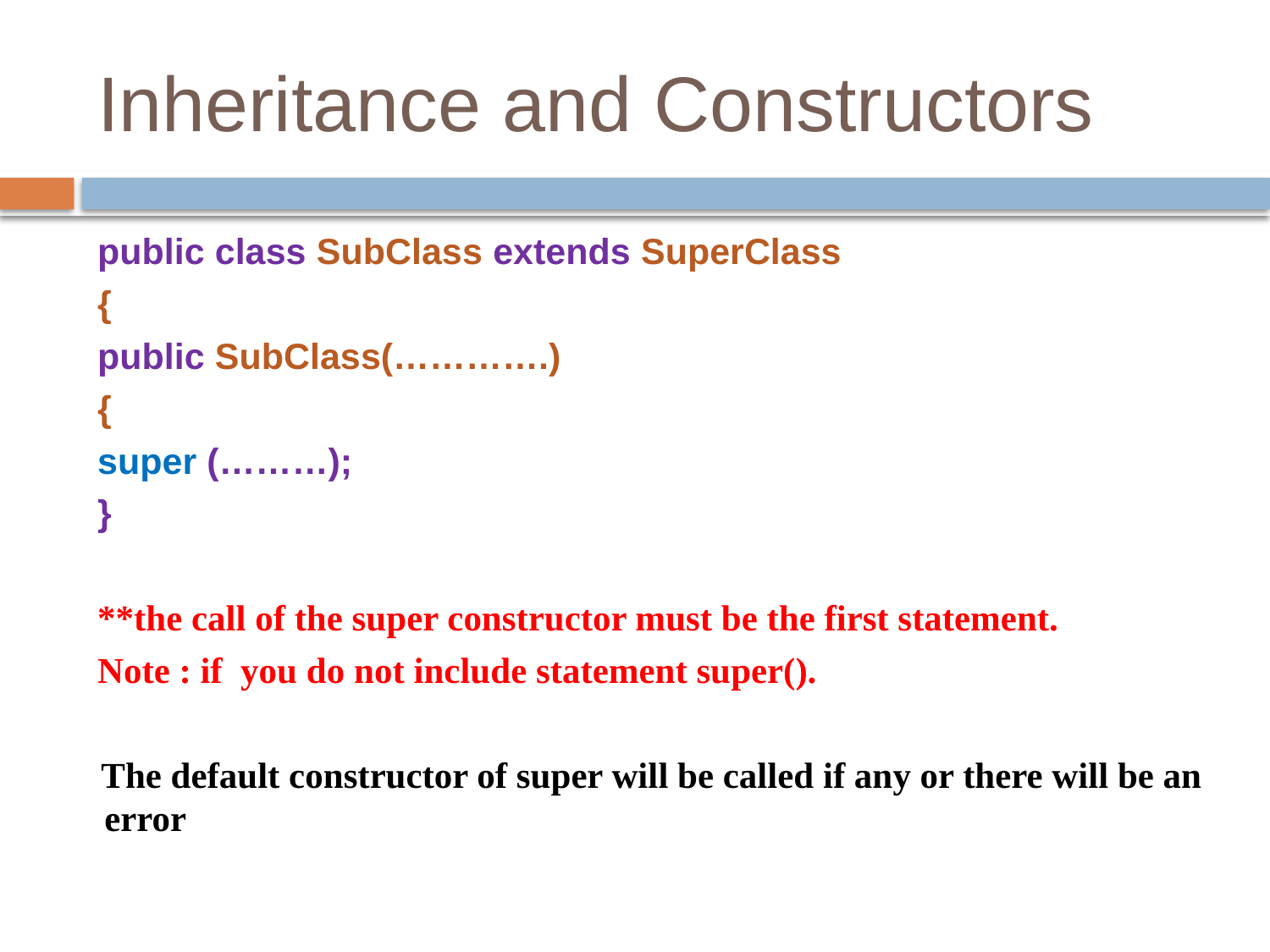

# Inheritance and Constructors
public class SubClass extends SuperClass
{
public SubClass(………….)
{
super (………);
}

**the call of the super constructor must be the first statement.
Note : if  you do not include statement super().

The default constructor of super will be called if any or there will be an error